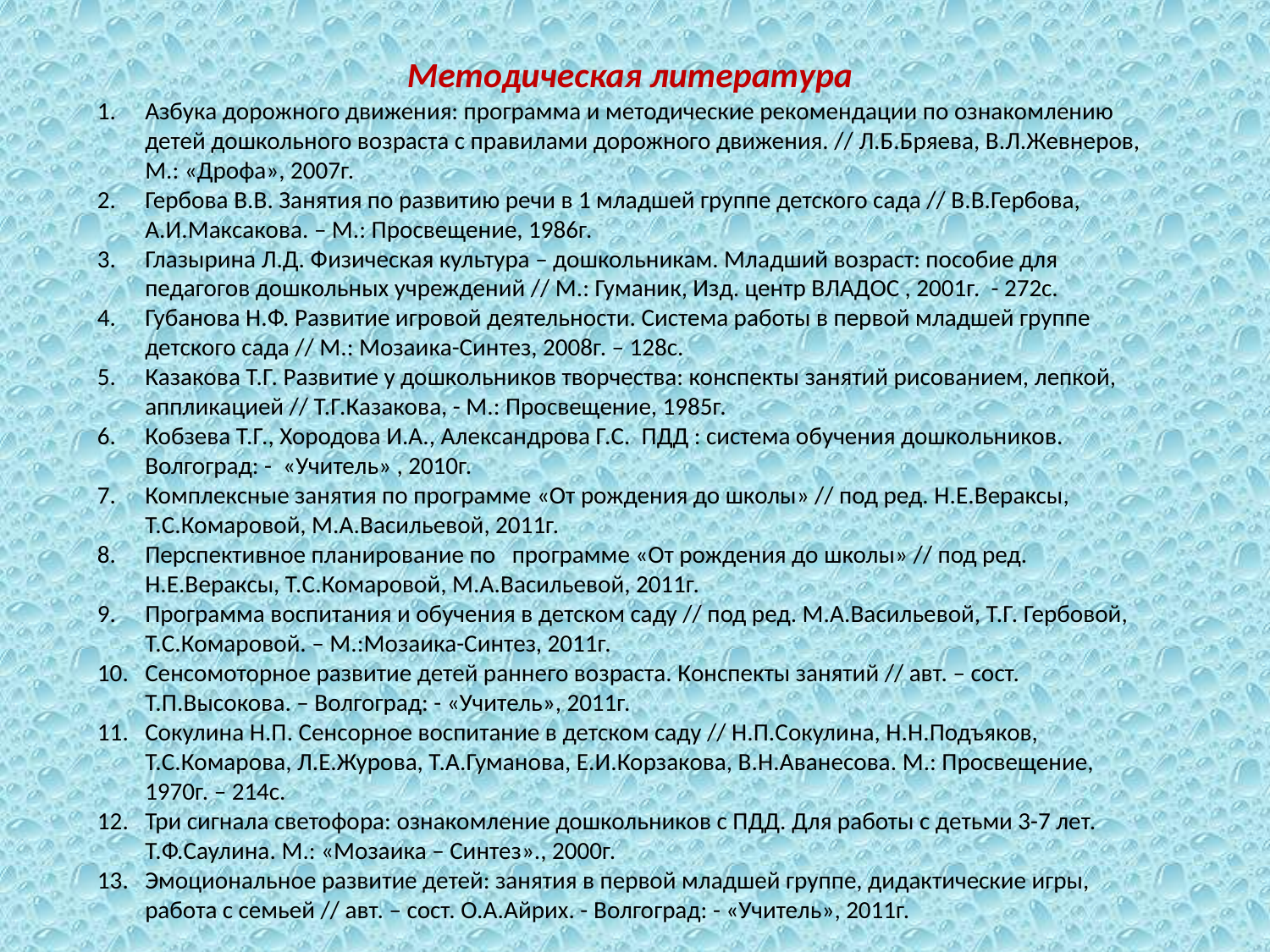

Методическая литература
Азбука дорожного движения: программа и методические рекомендации по ознакомлению детей дошкольного возраста с правилами дорожного движения. // Л.Б.Бряева, В.Л.Жевнеров, М.: «Дрофа», 2007г.
Гербова В.В. Занятия по развитию речи в 1 младшей группе детского сада // В.В.Гербова, А.И.Максакова. – М.: Просвещение, 1986г.
Глазырина Л.Д. Физическая культура – дошкольникам. Младший возраст: пособие для педагогов дошкольных учреждений // М.: Гуманик, Изд. центр ВЛАДОС , 2001г.  - 272с.
Губанова Н.Ф. Развитие игровой деятельности. Система работы в первой младшей группе детского сада // М.: Мозаика-Синтез, 2008г. – 128с.
Казакова Т.Г. Развитие у дошкольников творчества: конспекты занятий рисованием, лепкой, аппликацией // Т.Г.Казакова, - М.: Просвещение, 1985г.
Кобзева Т.Г., Хородова И.А., Александрова Г.С.  ПДД : система обучения дошкольников. Волгоград: -  «Учитель» , 2010г.
Комплексные занятия по программе «От рождения до школы» // под ред. Н.Е.Вераксы, Т.С.Комаровой, М.А.Васильевой, 2011г.
Перспективное планирование по   программе «От рождения до школы» // под ред. Н.Е.Вераксы, Т.С.Комаровой, М.А.Васильевой, 2011г.
Программа воспитания и обучения в детском саду // под ред. М.А.Васильевой, Т.Г. Гербовой, Т.С.Комаровой. – М.:Мозаика-Синтез, 2011г.
Сенсомоторное развитие детей раннего возраста. Конспекты занятий // авт. – сост. Т.П.Высокова. – Волгоград: - «Учитель», 2011г.
Сокулина Н.П. Сенсорное воспитание в детском саду // Н.П.Сокулина, Н.Н.Подъяков, Т.С.Комарова, Л.Е.Журова, Т.А.Гуманова, Е.И.Корзакова, В.Н.Аванесова. М.: Просвещение, 1970г. – 214с.
Три сигнала светофора: ознакомление дошкольников с ПДД. Для работы с детьми 3-7 лет. Т.Ф.Саулина. М.: «Мозаика – Синтез»., 2000г.
Эмоциональное развитие детей: занятия в первой младшей группе, дидактические игры, работа с семьей // авт. – сост. О.А.Айрих. - Волгоград: - «Учитель», 2011г.